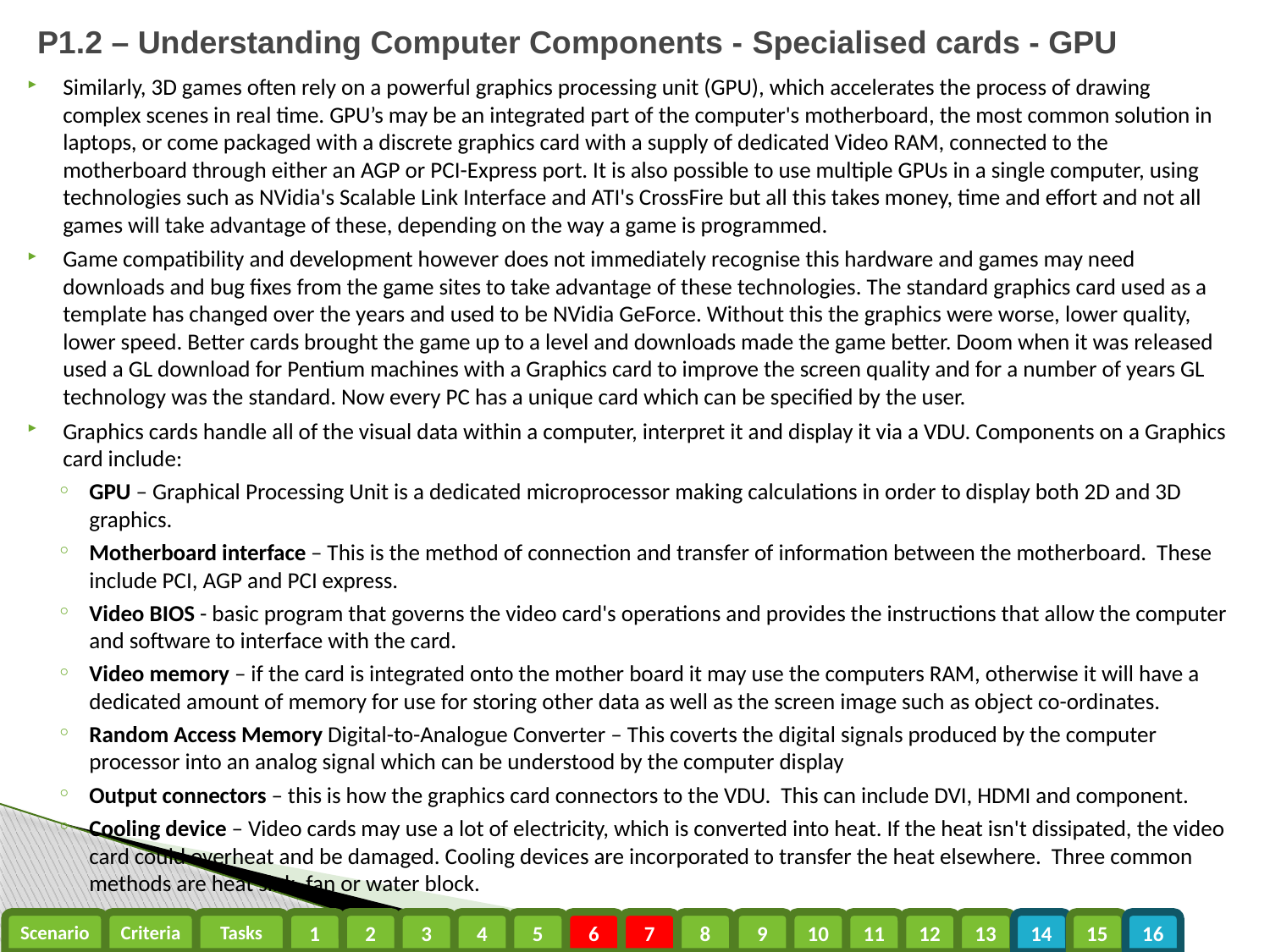

# P1.2 – Understanding Computer Components - Specialised cards - GPU
Similarly, 3D games often rely on a powerful graphics processing unit (GPU), which accelerates the process of drawing complex scenes in real time. GPU’s may be an integrated part of the computer's motherboard, the most common solution in laptops, or come packaged with a discrete graphics card with a supply of dedicated Video RAM, connected to the motherboard through either an AGP or PCI-Express port. It is also possible to use multiple GPUs in a single computer, using technologies such as NVidia's Scalable Link Interface and ATI's CrossFire but all this takes money, time and effort and not all games will take advantage of these, depending on the way a game is programmed.
Game compatibility and development however does not immediately recognise this hardware and games may need downloads and bug fixes from the game sites to take advantage of these technologies. The standard graphics card used as a template has changed over the years and used to be NVidia GeForce. Without this the graphics were worse, lower quality, lower speed. Better cards brought the game up to a level and downloads made the game better. Doom when it was released used a GL download for Pentium machines with a Graphics card to improve the screen quality and for a number of years GL technology was the standard. Now every PC has a unique card which can be specified by the user.
Graphics cards handle all of the visual data within a computer, interpret it and display it via a VDU. Components on a Graphics card include:
GPU – Graphical Processing Unit is a dedicated microprocessor making calculations in order to display both 2D and 3D graphics.
Motherboard interface – This is the method of connection and transfer of information between the motherboard.  These include PCI, AGP and PCI express.
Video BIOS - basic program that governs the video card's operations and provides the instructions that allow the computer and software to interface with the card.
Video memory – if the card is integrated onto the mother board it may use the computers RAM, otherwise it will have a dedicated amount of memory for use for storing other data as well as the screen image such as object co-ordinates.
Random Access Memory Digital-to-Analogue Converter – This coverts the digital signals produced by the computer processor into an analog signal which can be understood by the computer display
Output connectors – this is how the graphics card connectors to the VDU.  This can include DVI, HDMI and component.
Cooling device – Video cards may use a lot of electricity, which is converted into heat. If the heat isn't dissipated, the video card could overheat and be damaged. Cooling devices are incorporated to transfer the heat elsewhere.  Three common methods are heat sink, fan or water block.